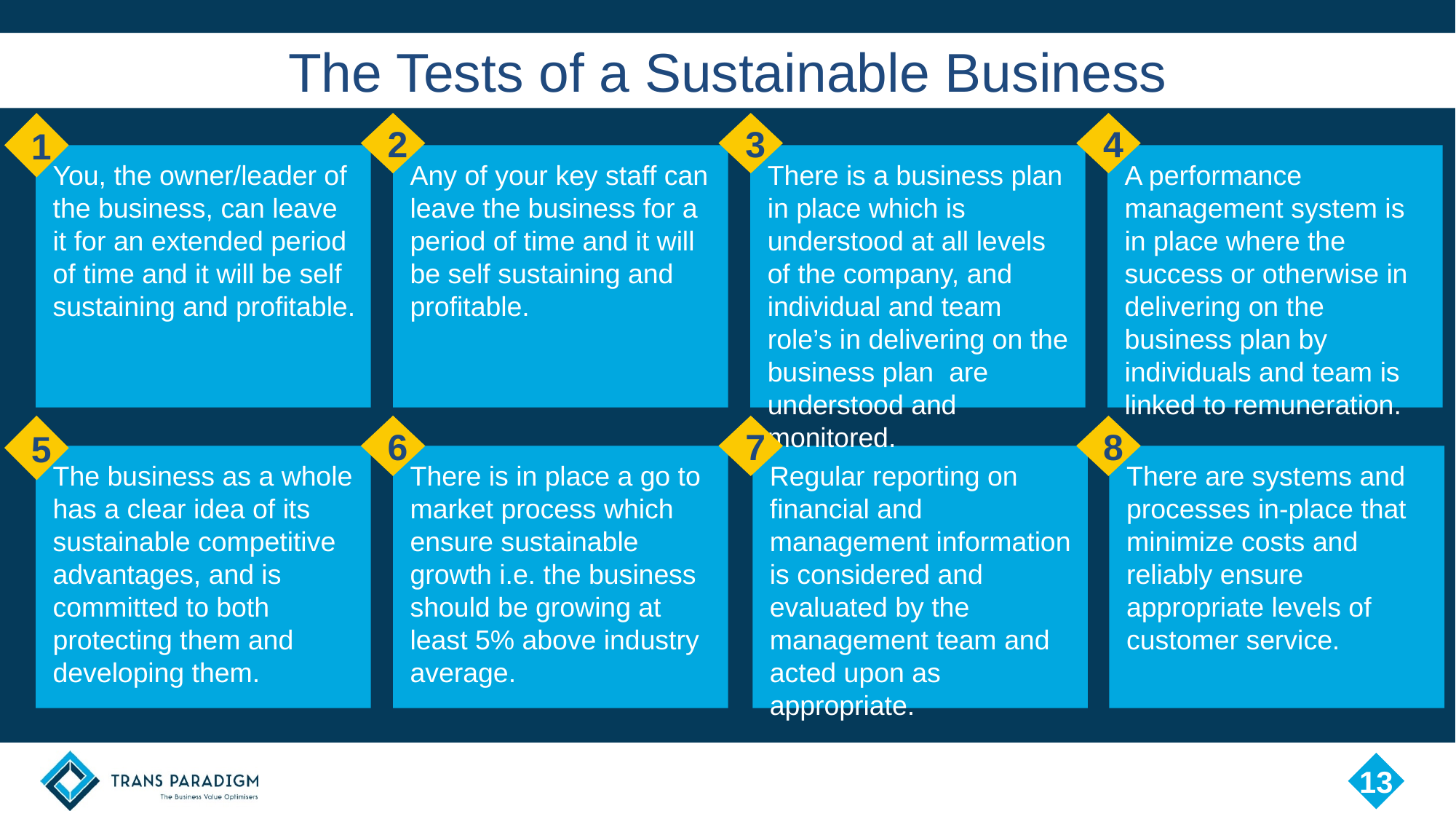

# The Tests of a Sustainable Business
1
2
3
4
You, the owner/leader of the business, can leave it for an extended period of time and it will be self sustaining and profitable.
Any of your key staff can leave the business for a period of time and it will be self sustaining and profitable.
There is a business plan in place which is understood at all levels of the company, and individual and team role’s in delivering on the business plan  are understood and monitored.
A performance management system is in place where the success or otherwise in delivering on the business plan by individuals and team is linked to remuneration.
5
6
7
8
The business as a whole has a clear idea of its sustainable competitive advantages, and is committed to both protecting them and developing them.
There is in place a go to market process which ensure sustainable growth i.e. the business should be growing at least 5% above industry average.
Regular reporting on financial and management information is considered and evaluated by the management team and acted upon as appropriate.
There are systems and processes in-place that minimize costs and reliably ensure appropriate levels of customer service.